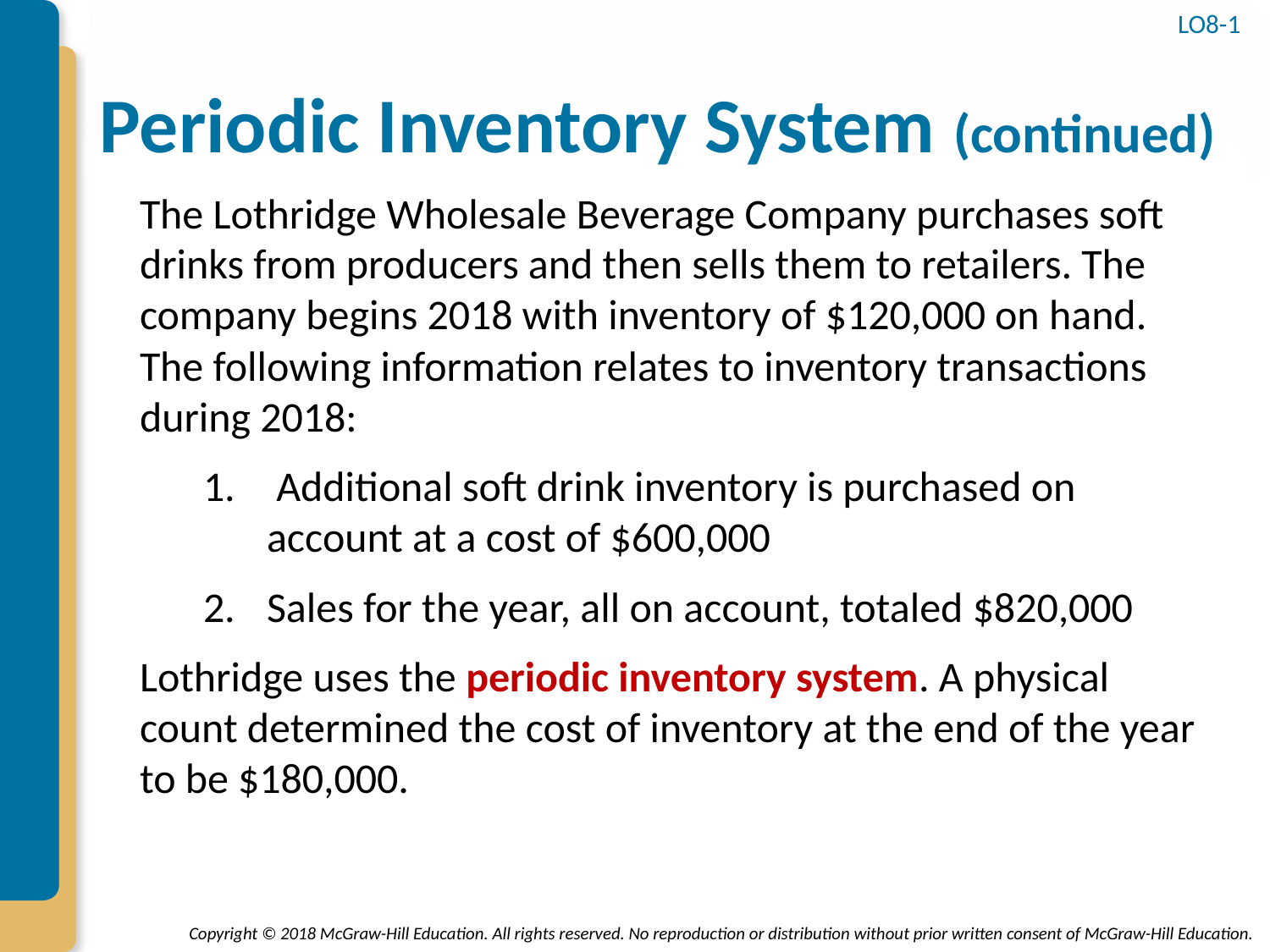

LO8-1
# Periodic Inventory System (continued)
The Lothridge Wholesale Beverage Company purchases soft drinks from producers and then sells them to retailers. The company begins 2018 with inventory of $120,000 on hand. The following information relates to inventory transactions during 2018:
 Additional soft drink inventory is purchased on account at a cost of $600,000
Sales for the year, all on account, totaled $820,000
Lothridge uses the periodic inventory system. A physical count determined the cost of inventory at the end of the year to be $180,000.